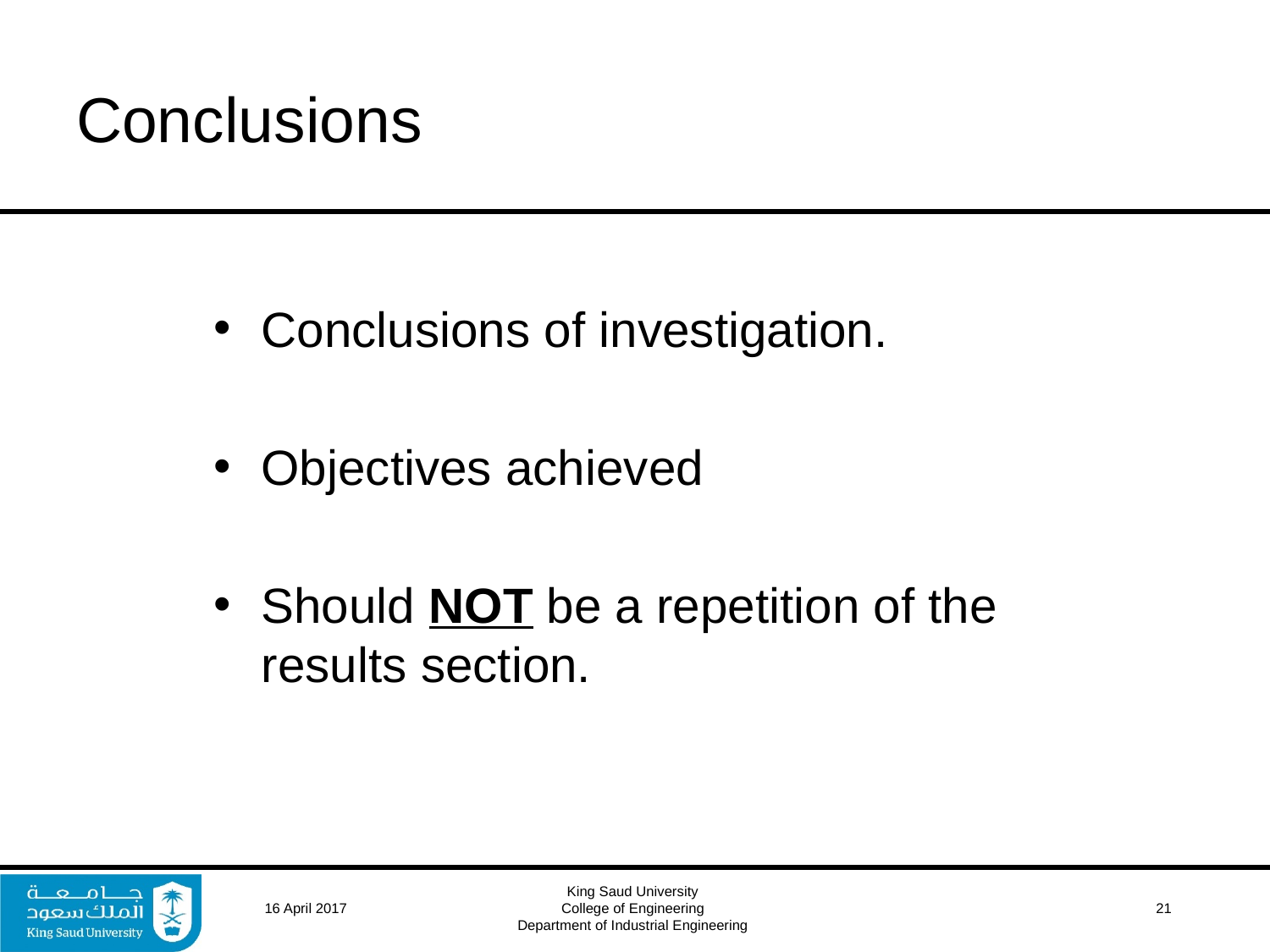

# Conclusions

Conclusions of investigation.

Objectives achieved

Should NOT be a repetition of the results section.
16 April 2017

King Saud University
College of Engineering
Department of Industrial Engineering

                                                          21